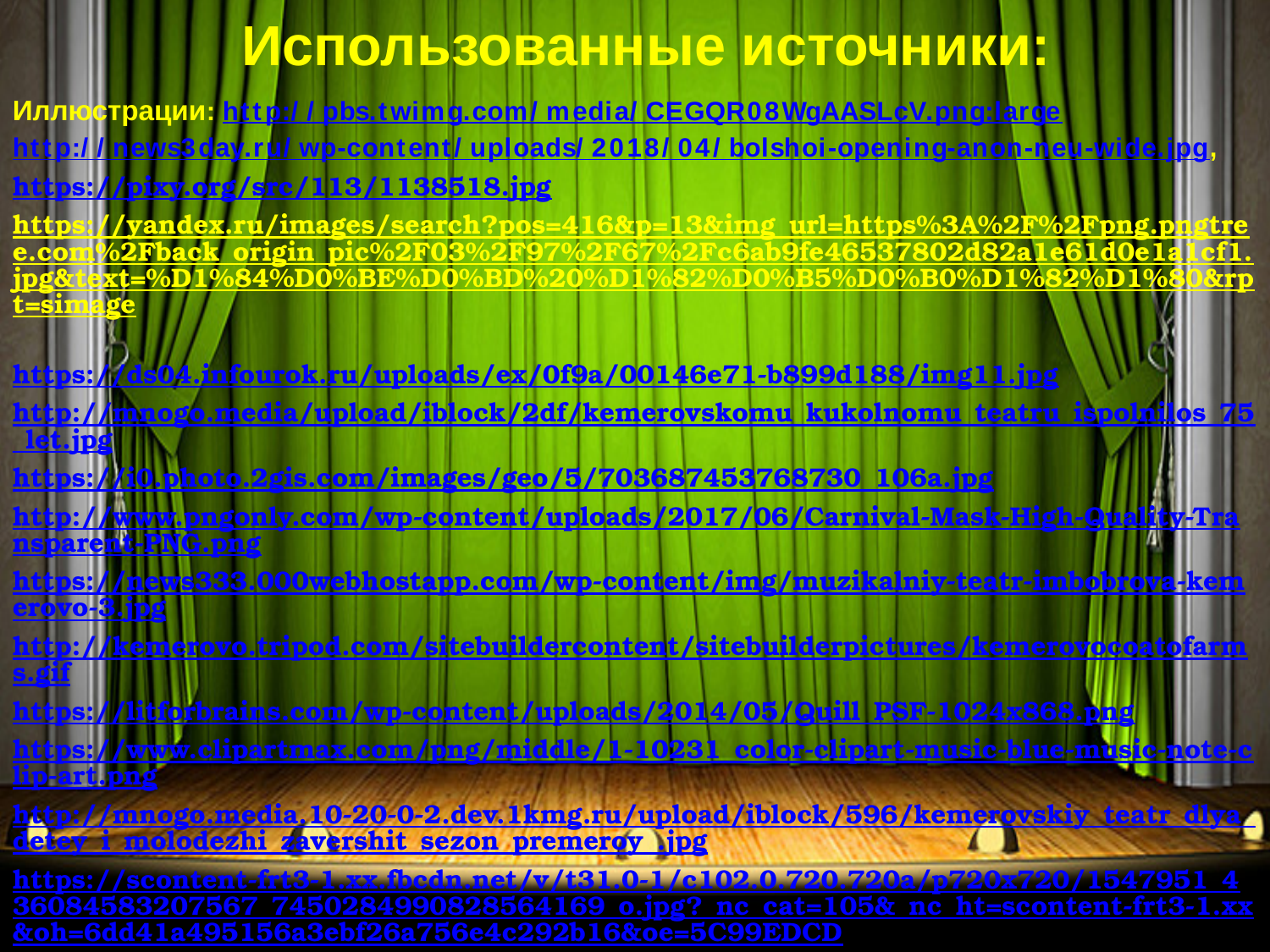

# Использованные источники:
Иллюстрации: http://pbs.twimg.com/media/CEGQR08WgAASLcV.png:large
http://news3day.ru/wp-content/uploads/2018/04/bolshoi-opening-anon-neu-wide.jpg, https://pixy.org/src/113/1138518.jpg
https://yandex.ru/images/search?pos=416&p=13&img_url=https%3A%2F%2Fpng.pngtree.com%2Fback_origin_pic%2F03%2F97%2F67%2Fc6ab9fe46537802d82a1e61d0e1a1cf1.jpg&text=%D1%84%D0%BE%D0%BD%20%D1%82%D0%B5%D0%B0%D1%82%D1%80&rpt=simage
https://ds04.infourok.ru/uploads/ex/0f9a/00146e71-b899d188/img11.jpg
http://mnogo.media/upload/iblock/2df/kemerovskomu_kukolnomu_teatru_ispolnilos_75_let.jpg
https://i0.photo.2gis.com/images/geo/5/703687453768730_106a.jpg
http://www.pngonly.com/wp-content/uploads/2017/06/Carnival-Mask-High-Quality-Transparent-PNG.png
https://news333.000webhostapp.com/wp-content/img/muzikalniy-teatr-imbobrova-kemerovo-3.jpg
http://kemerovo.tripod.com/sitebuildercontent/sitebuilderpictures/kemerovocoatofarms.gif
https://litforbrains.com/wp-content/uploads/2014/05/Quill_PSF-1024x868.png
https://www.clipartmax.com/png/middle/1-10231_color-clipart-music-blue-music-note-clip-art.png
http://mnogo.media.10-20-0-2.dev.1kmg.ru/upload/iblock/596/kemerovskiy_teatr_dlya_detey_i_molodezhi_zavershit_sezon_premeroy_.jpg
https://scontent-frt3-1.xx.fbcdn.net/v/t31.0-1/c102.0.720.720a/p720x720/1547951_436084583207567_7450284990828564169_o.jpg?_nc_cat=105&_nc_ht=scontent-frt3-1.xx&oh=6dd41a495156a3ebf26a756e4c292b16&oe=5C99EDCD